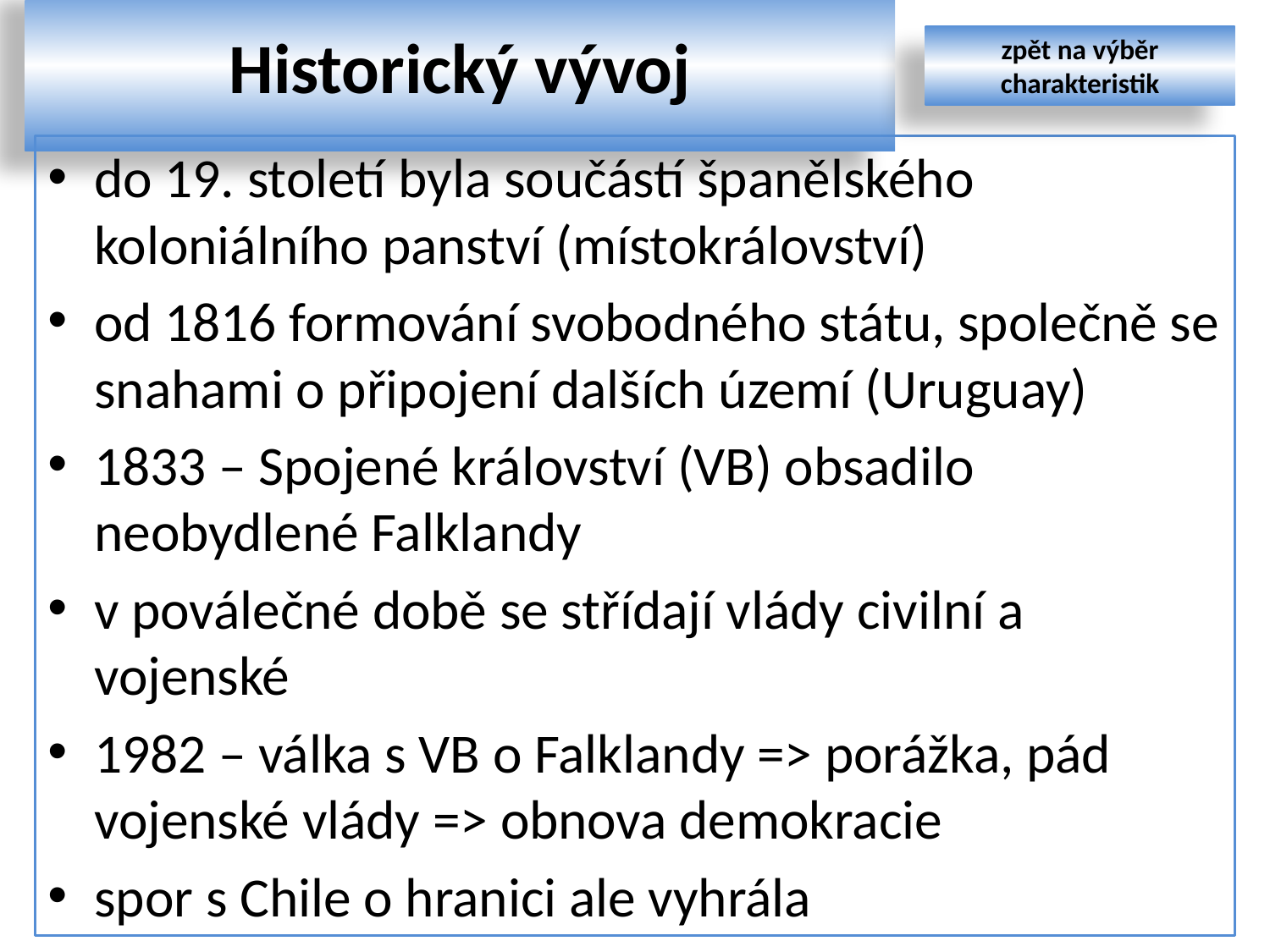

# Historický vývoj
zpět na výběr charakteristik
do 19. století byla součástí španělského koloniálního panství (místokrálovství)
od 1816 formování svobodného státu, společně se snahami o připojení dalších území (Uruguay)
1833 – Spojené království (VB) obsadilo neobydlené Falklandy
v poválečné době se střídají vlády civilní a vojenské
1982 – válka s VB o Falklandy => porážka, pád vojenské vlády => obnova demokracie
spor s Chile o hranici ale vyhrála